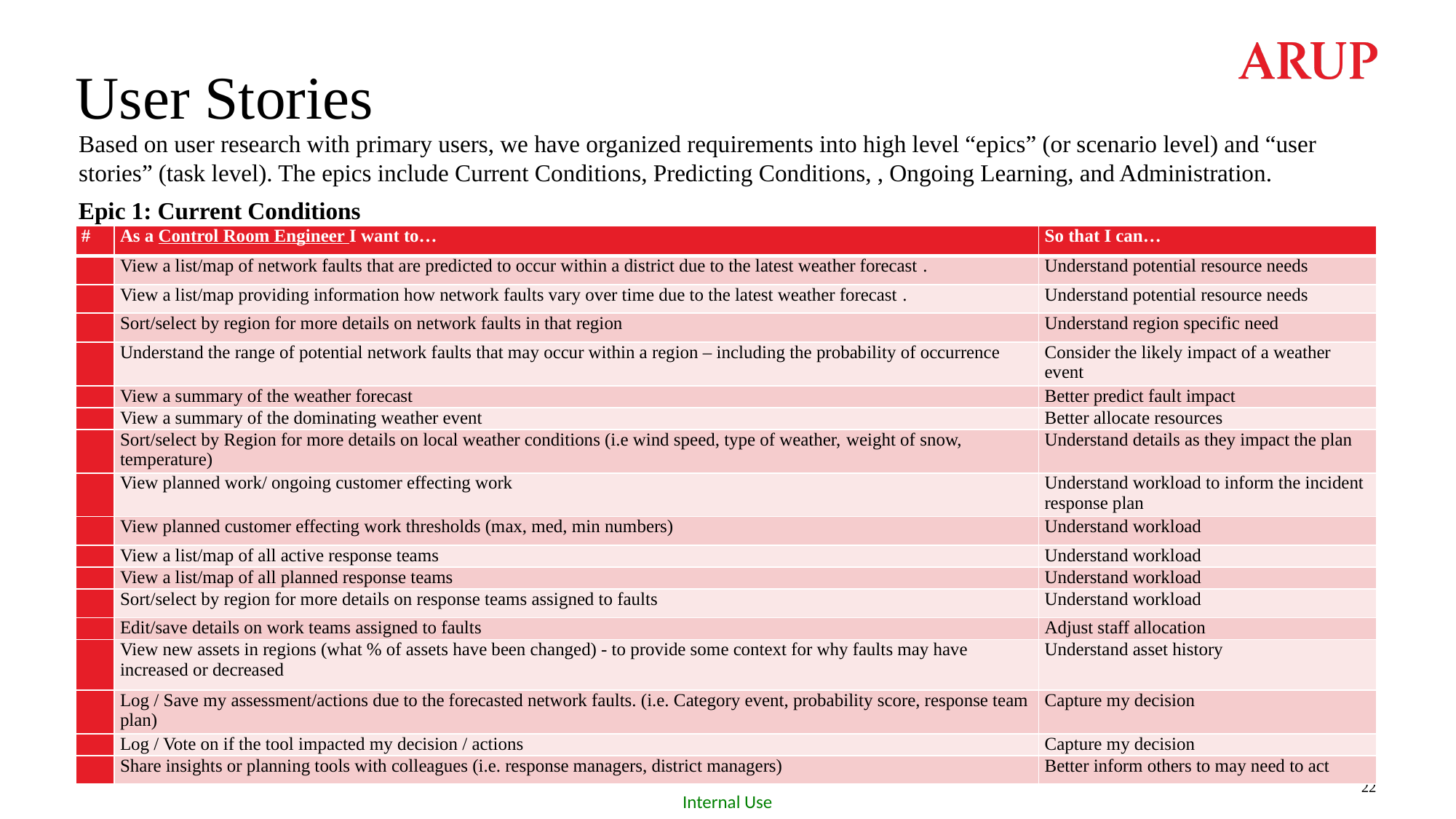

# User Stories
Based on user research with primary users, we have organized requirements into high level “epics” (or scenario level) and “user stories” (task level). The epics include Current Conditions, Predicting Conditions, , Ongoing Learning, and Administration.
Epic 1: Current Conditions
| # | As a Control Room Engineer I want to… | So that I can… |
| --- | --- | --- |
|  | View a list/map of network faults that are predicted to occur within a district due to the latest weather forecast . | Understand potential resource needs |
|  | View a list/map providing information how network faults vary over time due to the latest weather forecast . | Understand potential resource needs |
|  | Sort/select by region for more details on network faults in that region | Understand region specific need |
|  | Understand the range of potential network faults that may occur within a region – including the probability of occurrence | Consider the likely impact of a weather event |
|  | View a summary of the weather forecast | Better predict fault impact |
|  | View a summary of the dominating weather event | Better allocate resources |
|  | Sort/select by Region for more details on local weather conditions (i.e wind speed, type of weather, weight of snow, temperature) | Understand details as they impact the plan |
|  | View planned work/ ongoing customer effecting work | Understand workload to inform the incident response plan |
|  | View planned customer effecting work thresholds (max, med, min numbers) | Understand workload |
|  | View a list/map of all active response teams | Understand workload |
|  | View a list/map of all planned response teams | Understand workload |
|  | Sort/select by region for more details on response teams assigned to faults | Understand workload |
|  | Edit/save details on work teams assigned to faults | Adjust staff allocation |
|  | View new assets in regions (what % of assets have been changed) - to provide some context for why faults may have increased or decreased | Understand asset history |
|  | Log / Save my assessment/actions due to the forecasted network faults. (i.e. Category event, probability score, response team plan) | Capture my decision |
|  | Log / Vote on if the tool impacted my decision / actions | Capture my decision |
|  | Share insights or planning tools with colleagues (i.e. response managers, district managers) | Better inform others to may need to act |
22